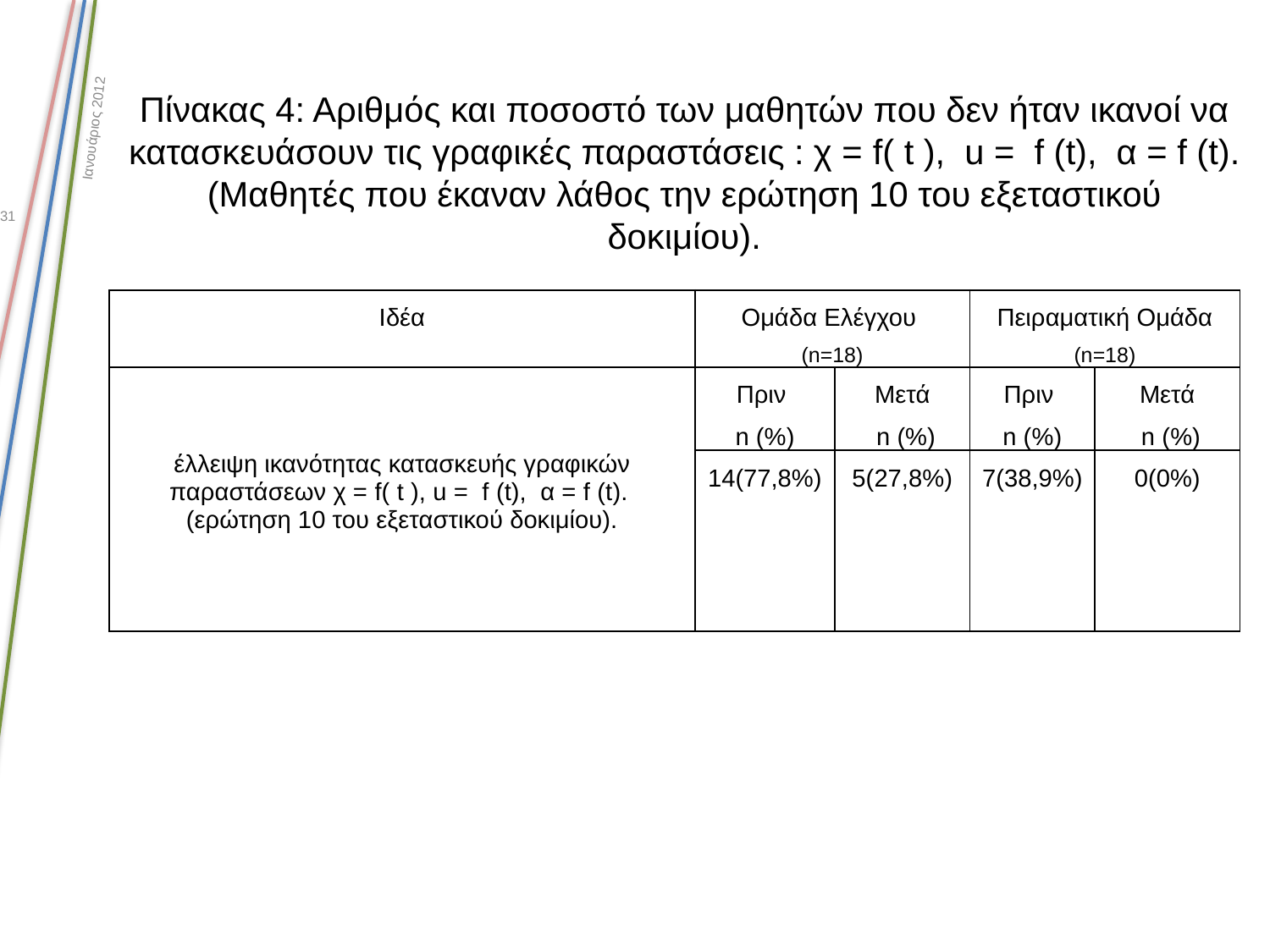

Ιανουάριος 2012
# Πίνακας 4: Αριθμός και ποσοστό των μαθητών που δεν ήταν ικανοί να κατασκευάσουν τις γραφικές παραστάσεις : χ = f( t ),  u =  f (t),  α = f (t). (Μαθητές που έκαναν λάθος την ερώτηση 10 του εξεταστικού δοκιμίου).
31
| Ιδέα | Ομάδα Ελέγχου (n=18) |  | Πειραματική Ομάδα (n=18) |  |
| --- | --- | --- | --- | --- |
| έλλειψη ικανότητας κατασκευής γραφικών παραστάσεων χ = f( t ), u = f (t), α = f (t). (ερώτηση 10 του εξεταστικού δοκιμίου). | Πριν n (%) | Μετά n (%) | Πριν n (%) | Μετά n (%) |
|  | 14(77,8%) | 5(27,8%) | 7(38,9%) | 0(0%) |